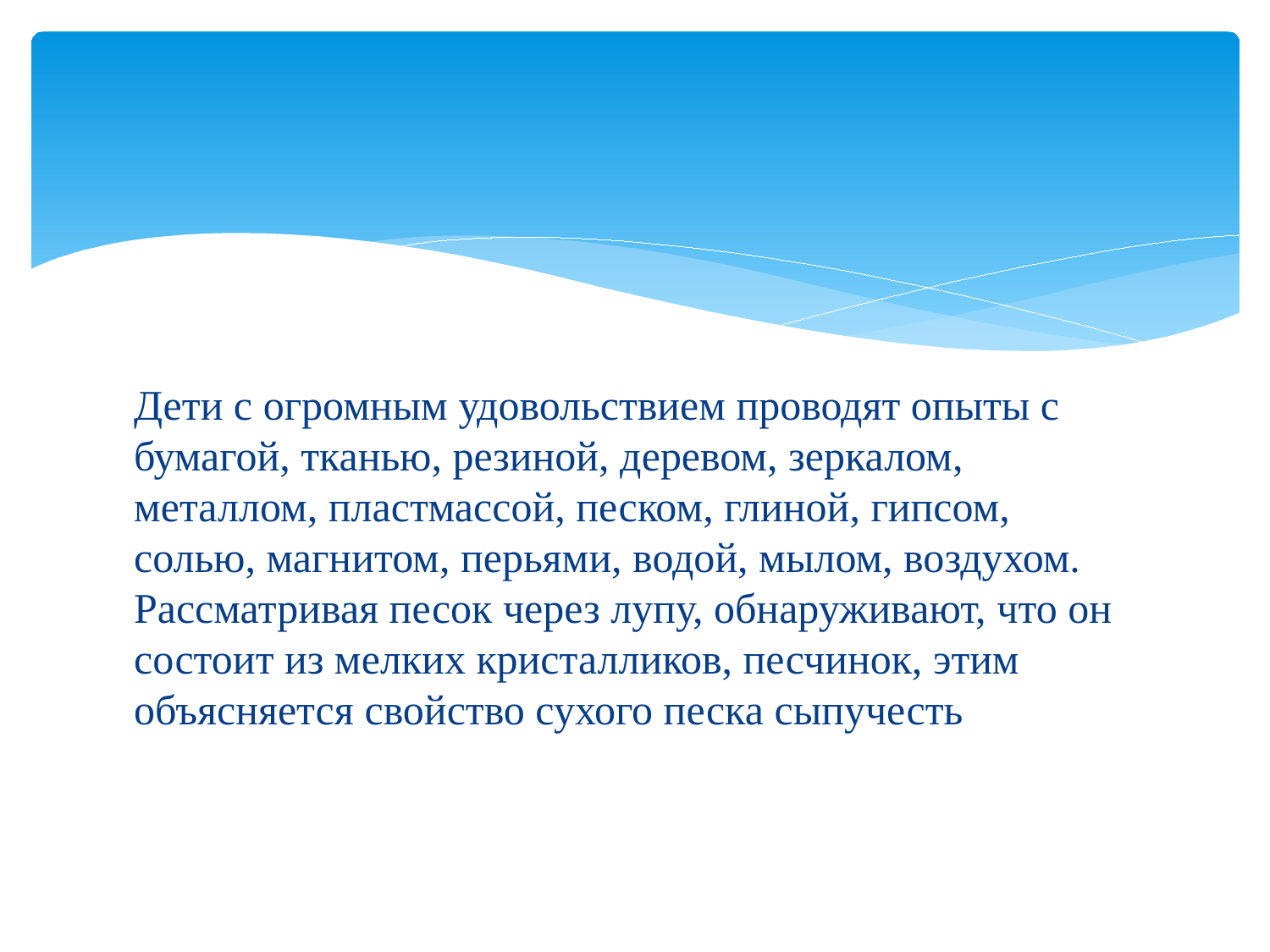

#

Дети с огромным удовольствием проводят опыты с бумагой, тканью, резиной, деревом, зеркалом, металлом, пластмассой, песком, глиной, гипсом, солью, магнитом, перьями, водой, мылом, воздухом. Рассматривая песок через лупу, обнаруживают, что он состоит из мелких кристалликов, песчинок, этим объясняется свойство сухого песка сыпучесть